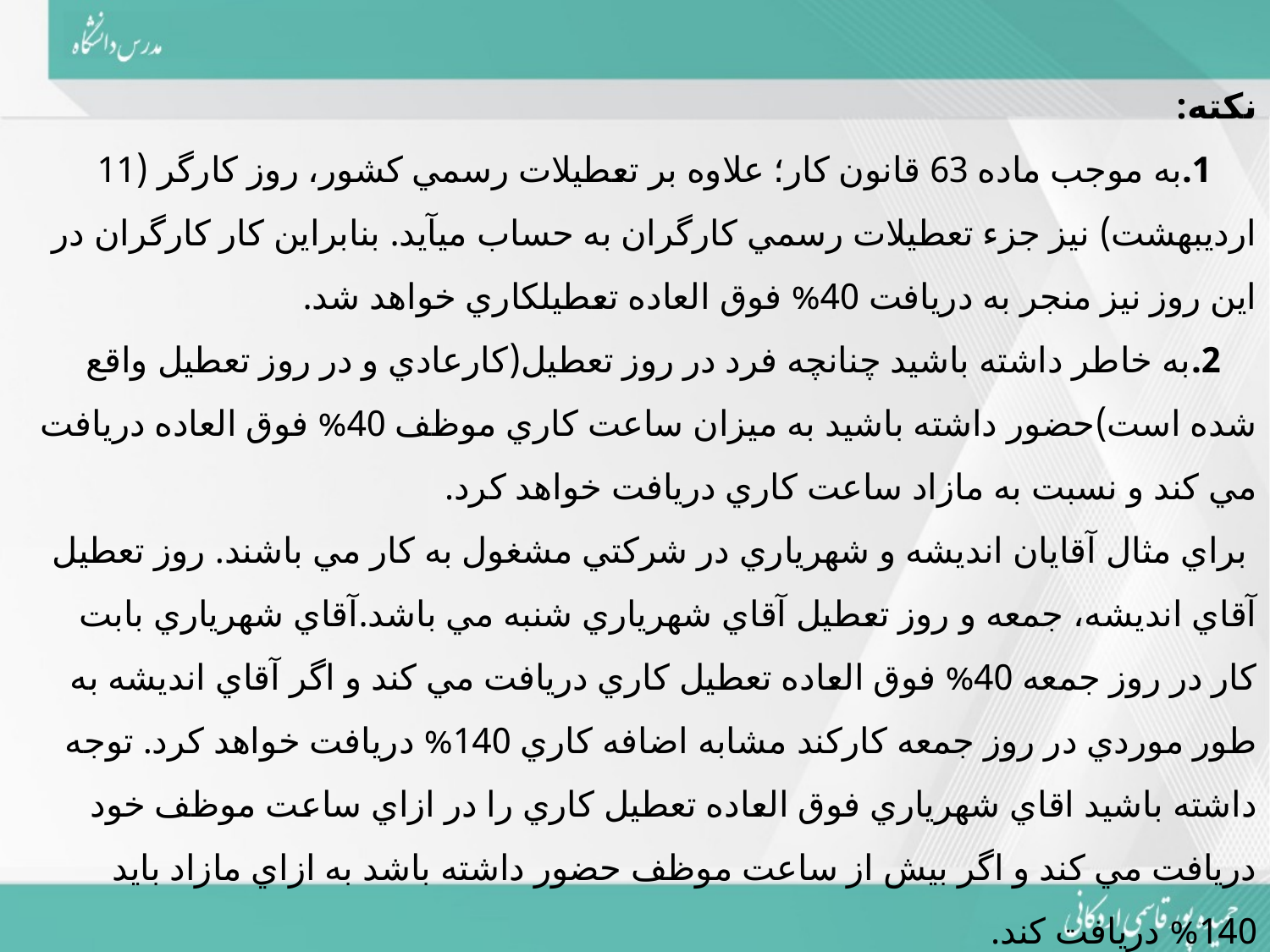

نکته:
     1.به موجب ماده 63 قانون کار؛ علاوه بر تعطيلات رسمي کشور، روز کارگر (11 ارديبهشت) نيز جزء تعطيلات رسمي کارگران به حساب مي­آيد. بنابراين کار کارگران در اين روز نيز منجر به دريافت 40% فوق العاده تعطيل­کاري خواهد شد.
    2.به خاطر داشته باشيد چنانچه فرد در روز تعطيل(کارعادي و در روز تعطيل واقع شده است)حضور داشته باشيد به ميزان ساعت کاري موظف 40% فوق العاده دريافت مي کند و نسبت به مازاد ساعت کاري دريافت خواهد کرد.
 براي مثال آقايان انديشه و شهرياري در شرکتي مشغول به کار مي باشند. روز تعطيل آقاي انديشه، جمعه و روز تعطيل آقاي شهرياري شنبه مي باشد.آقاي شهرياري بابت کار در روز جمعه 40% فوق العاده تعطيل کاري دريافت مي کند و اگر آقاي انديشه به طور موردي در روز جمعه کارکند مشابه اضافه کاري 140% دريافت خواهد کرد. توجه داشته باشيد اقاي شهرياري فوق العاده تعطيل کاري را در ازاي ساعت موظف خود دريافت مي کند و اگر بيش از ساعت موظف حضور داشته باشد به ازاي مازاد بايد 140% دريافت کند.